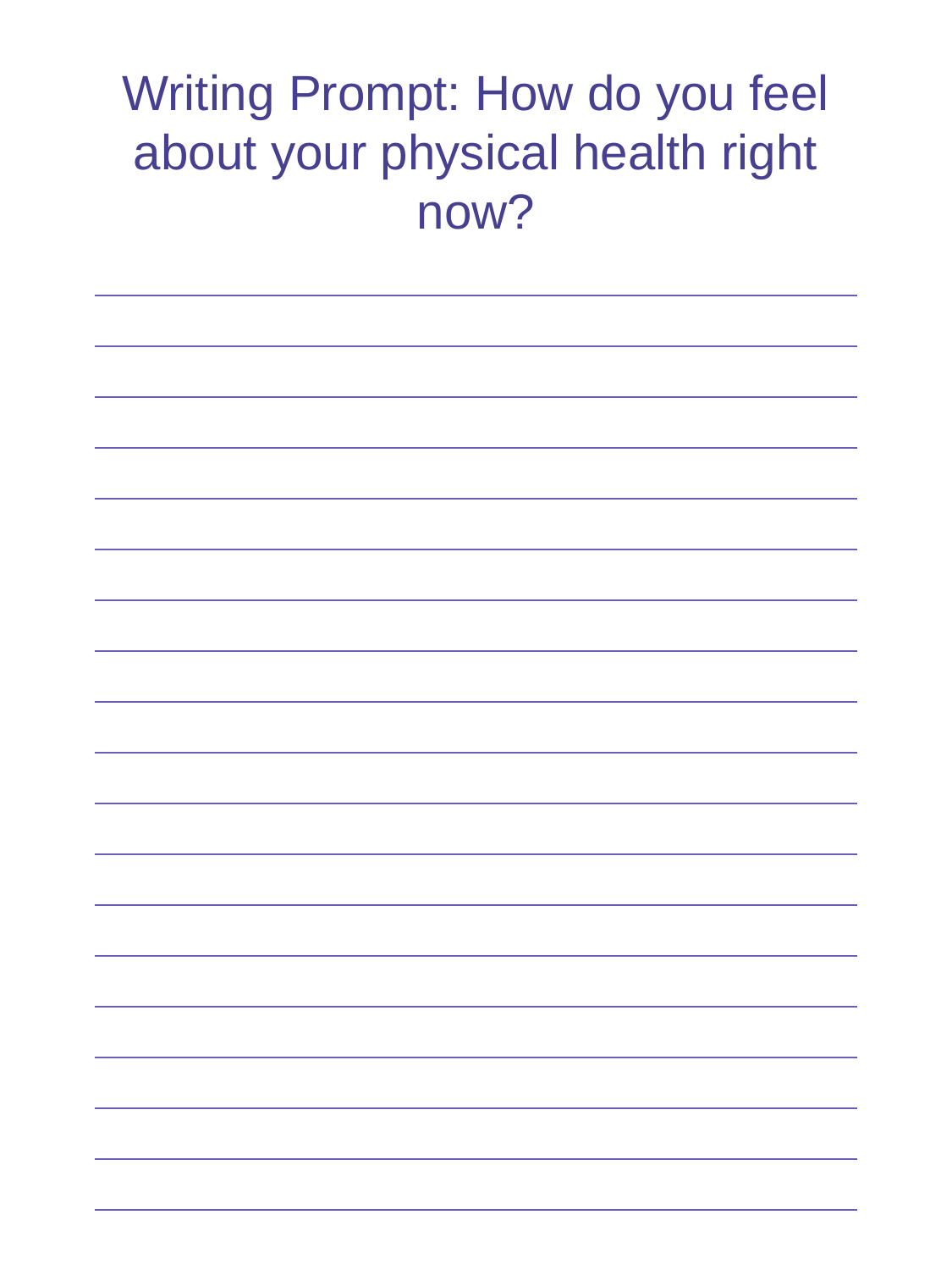

Writing Prompt: How do you feel about your physical health right now?
|  |
| --- |
|  |
|  |
|  |
|  |
|  |
|  |
|  |
|  |
|  |
|  |
|  |
|  |
|  |
|  |
|  |
|  |
|  |